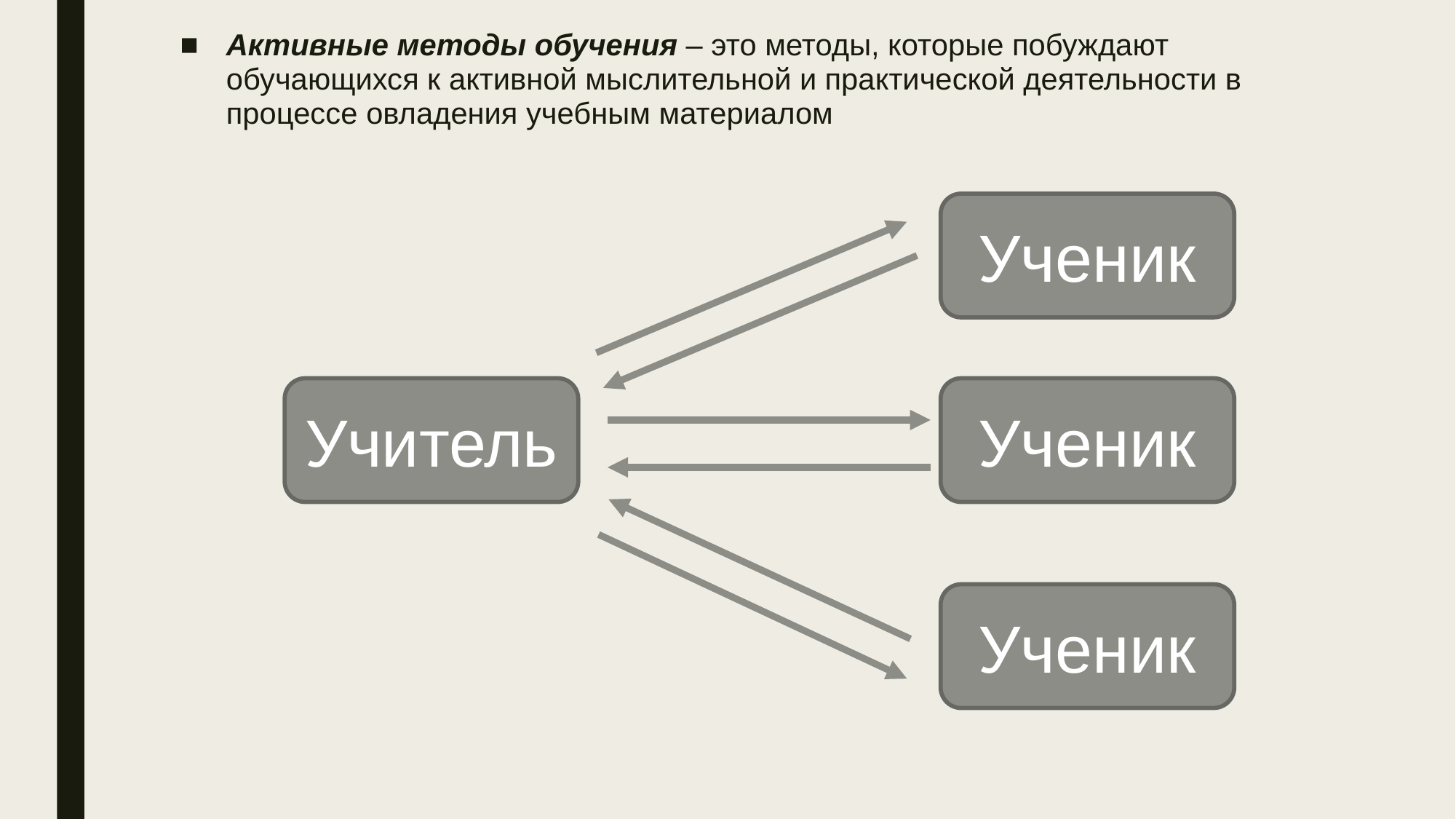

Активные методы обучения – это методы, которые побуждают обучающихся к активной мыслительной и практической деятельности в процессе овладения учебным материалом

Ученик
Учитель
Ученик
Ученик